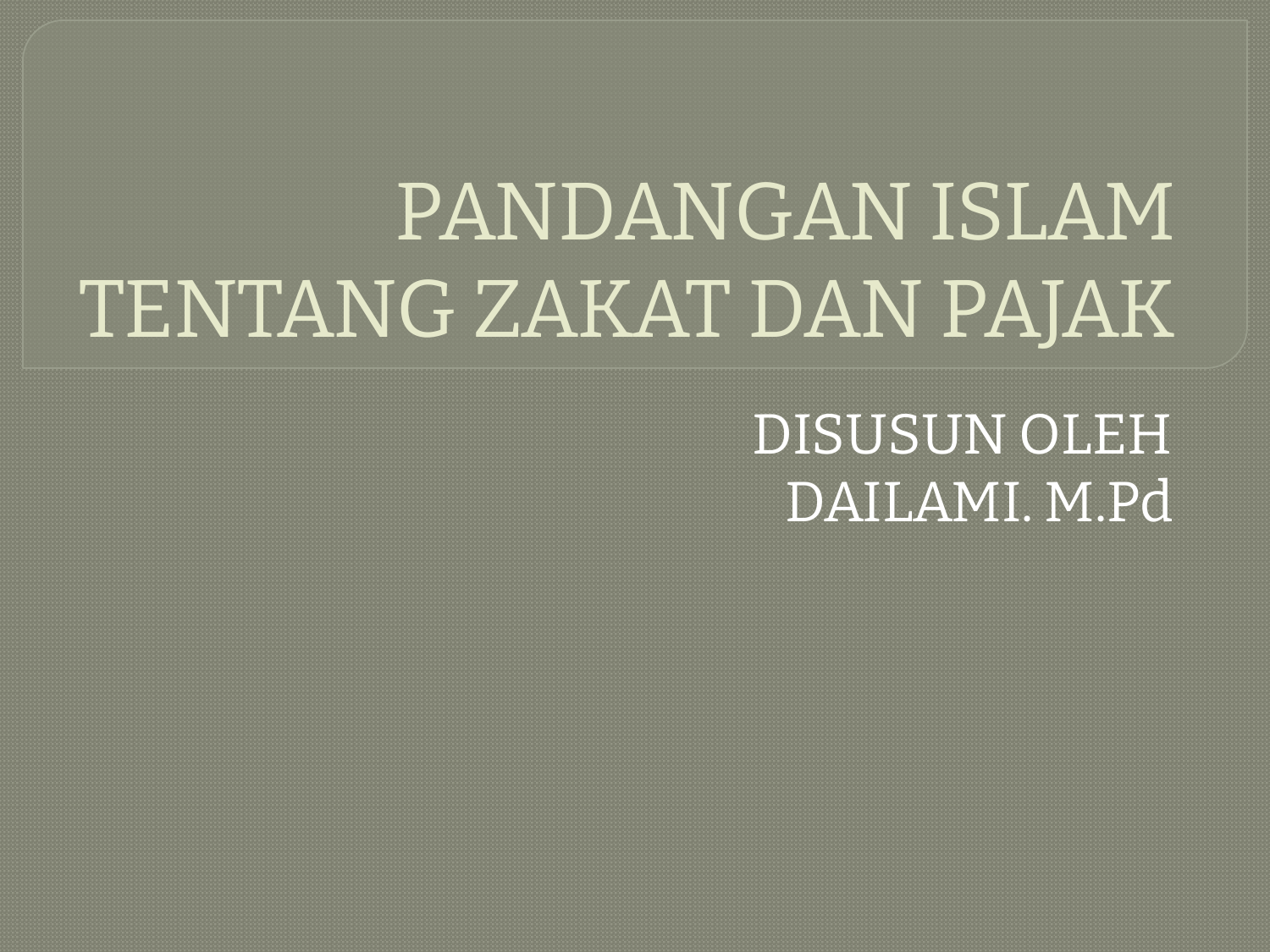

# PANDANGAN ISLAM TENTANG ZAKAT DAN PAJAK
DISUSUN OLEH
DAILAMI. M.Pd